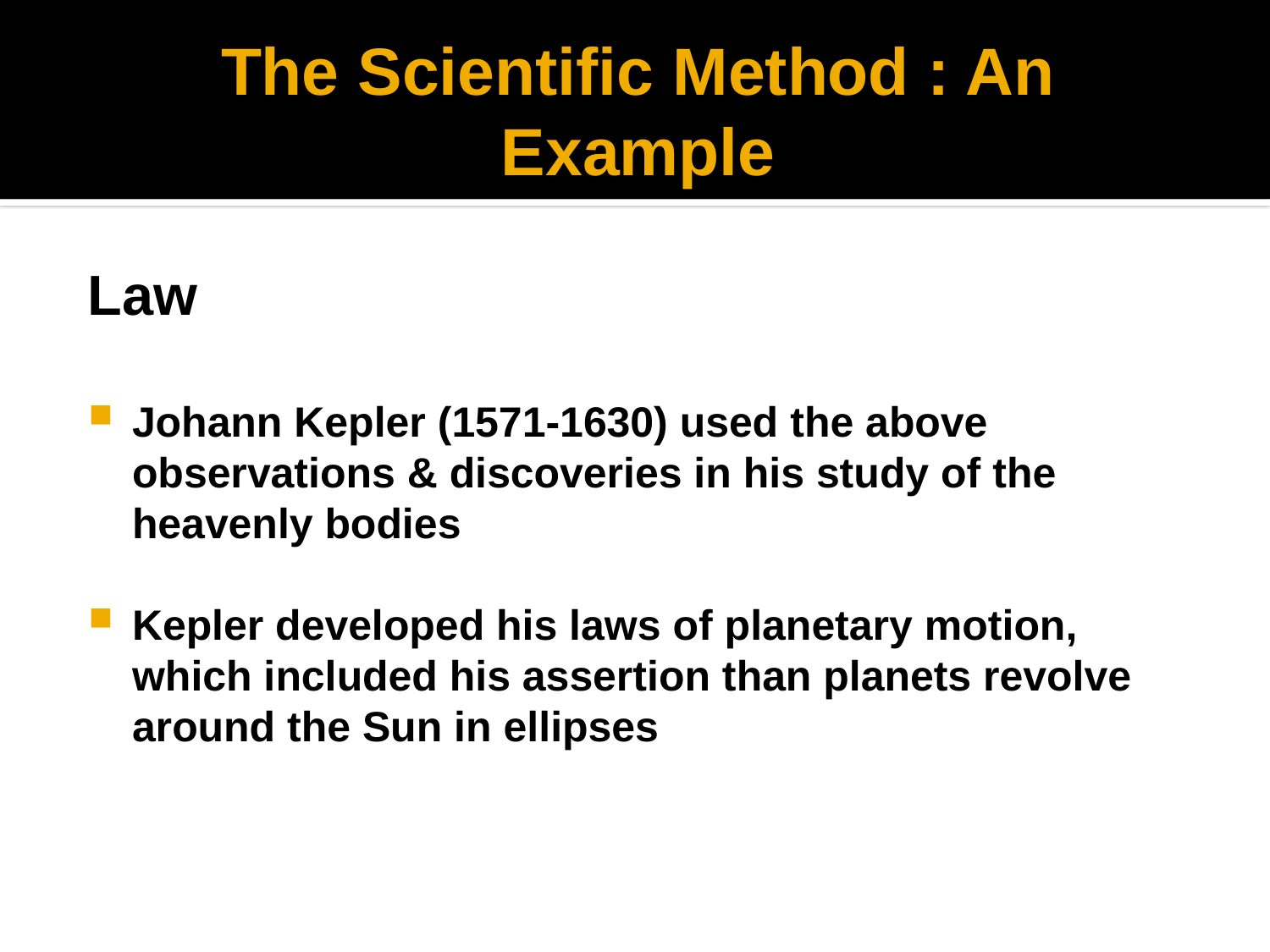

# The Scientific Method : An Example
Law

Johann Kepler (1571-1630) used the above observations & discoveries in his study of the heavenly bodies

Kepler developed his laws of planetary motion, which included his assertion than planets revolve around the Sun in ellipses